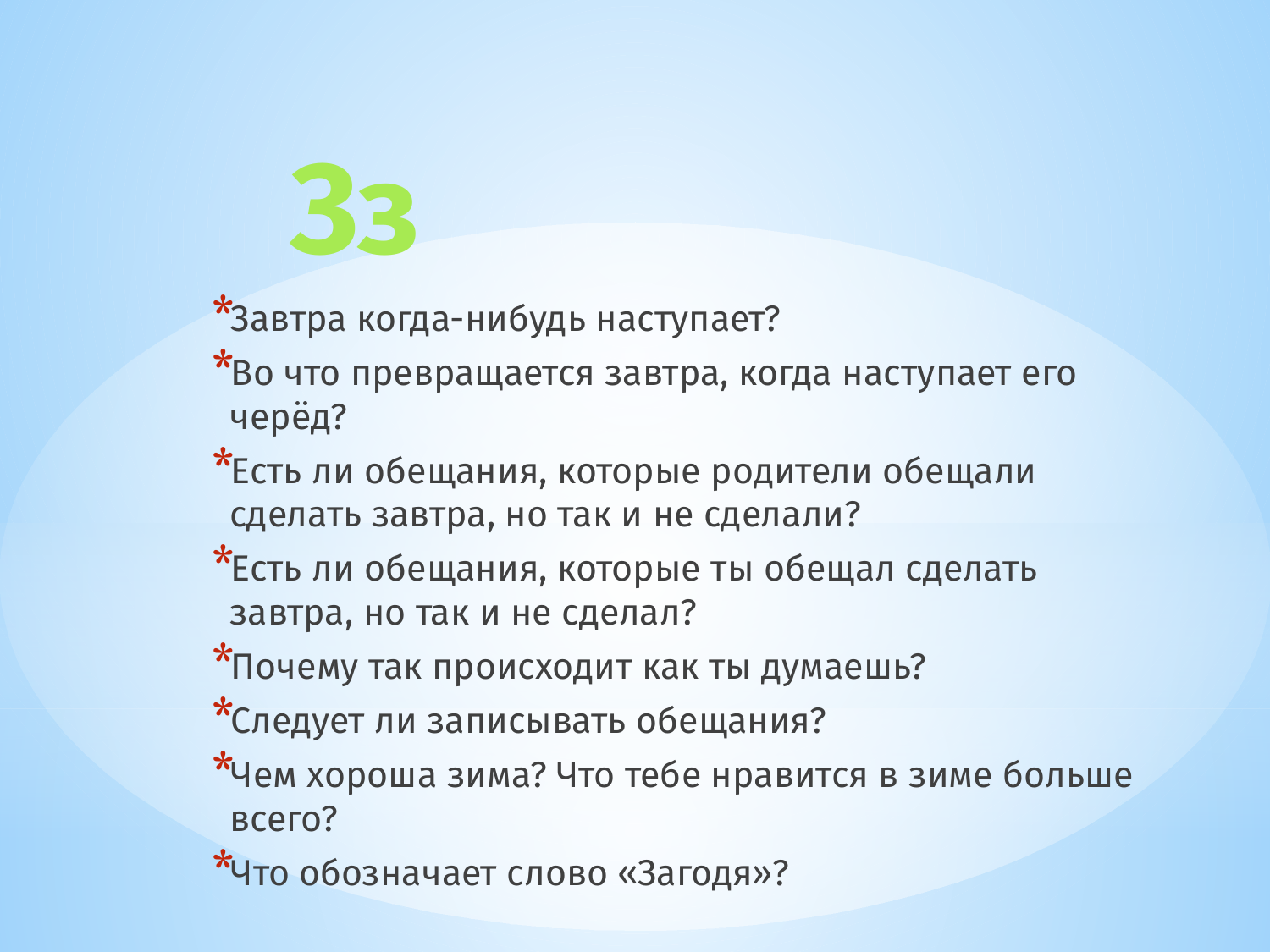

# Зз
Завтра когда-нибудь наступает?
Во что превращается завтра, когда наступает его черёд?
Есть ли обещания, которые родители обещали сделать завтра, но так и не сделали?
Есть ли обещания, которые ты обещал сделать завтра, но так и не сделал?
Почему так происходит как ты думаешь?
Следует ли записывать обещания?
Чем хороша зима? Что тебе нравится в зиме больше всего?
Что обозначает слово «Загодя»?